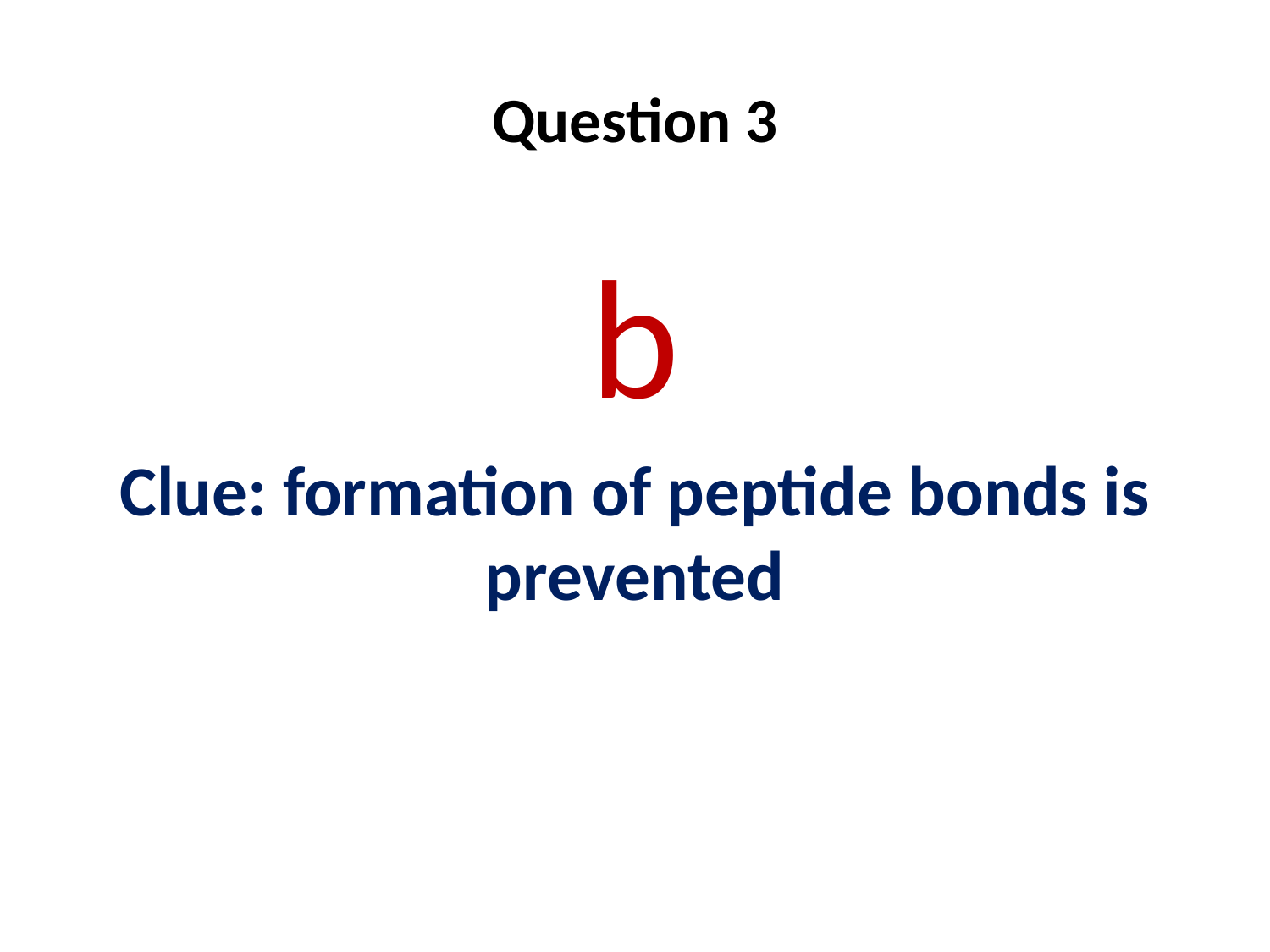

# Question 3
b
Clue: formation of peptide bonds is prevented